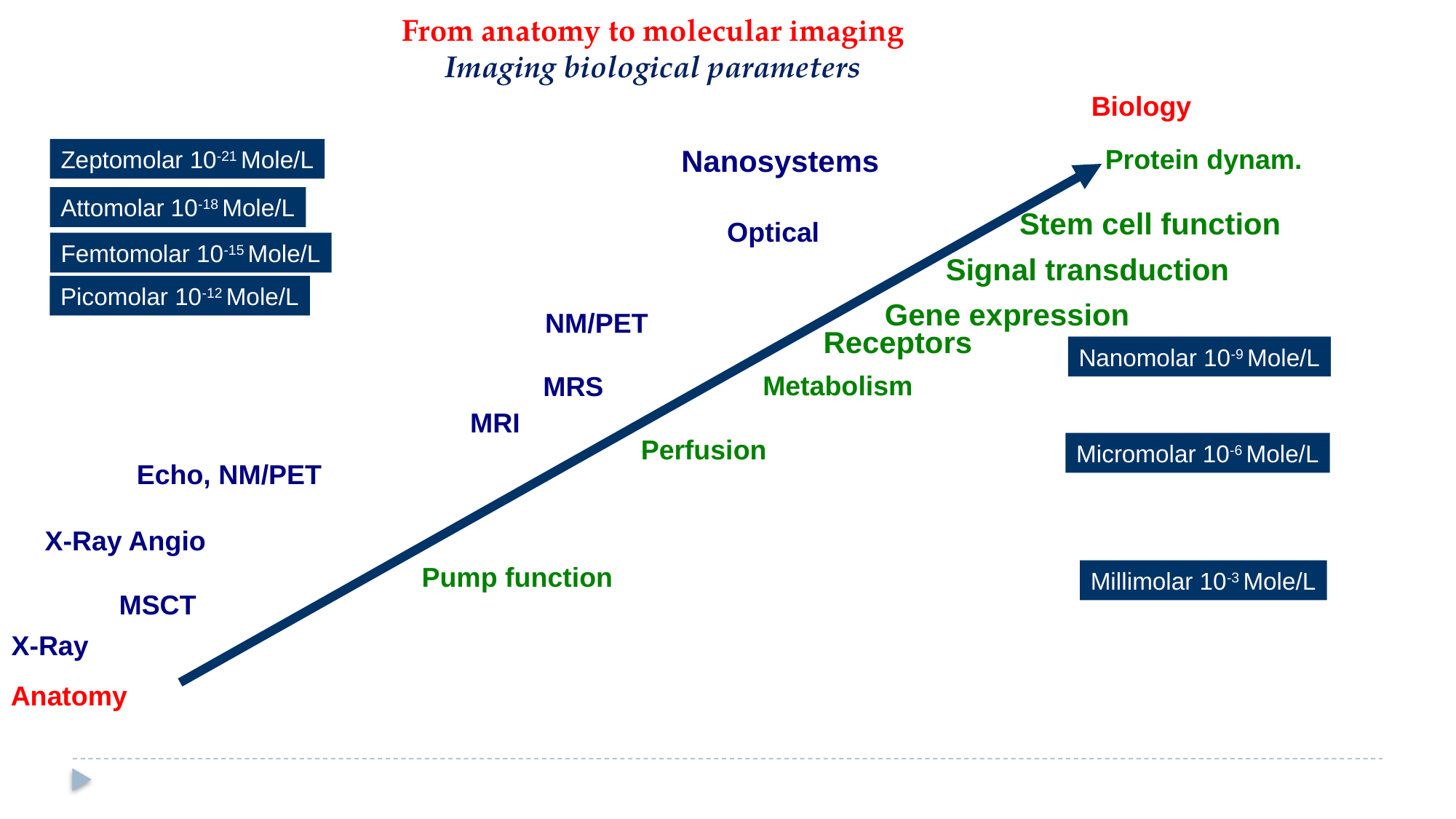

From anatomy to molecular imaging
Imaging biological parameters
Biology
Nanosystems
Protein dynam.
Zeptomolar 10-21 Mole/L

Attomolar 10-18 Mole/L
Stem cell function
Optical
Femtomolar 10-15 Mole/L
Signal transduction
Picomolar 10-12 Mole/L
Gene expression
NM/PET
Receptors
Nanomolar 10-9 Mole/L
Metabolism
MRS
MRI
Perfusion
Micromolar 10-6 Mole/L
Echo, NM/PET
X-Ray Angio
Pump function
Millimolar 10-3 Mole/L
MSCT
X-Ray
Anatomy